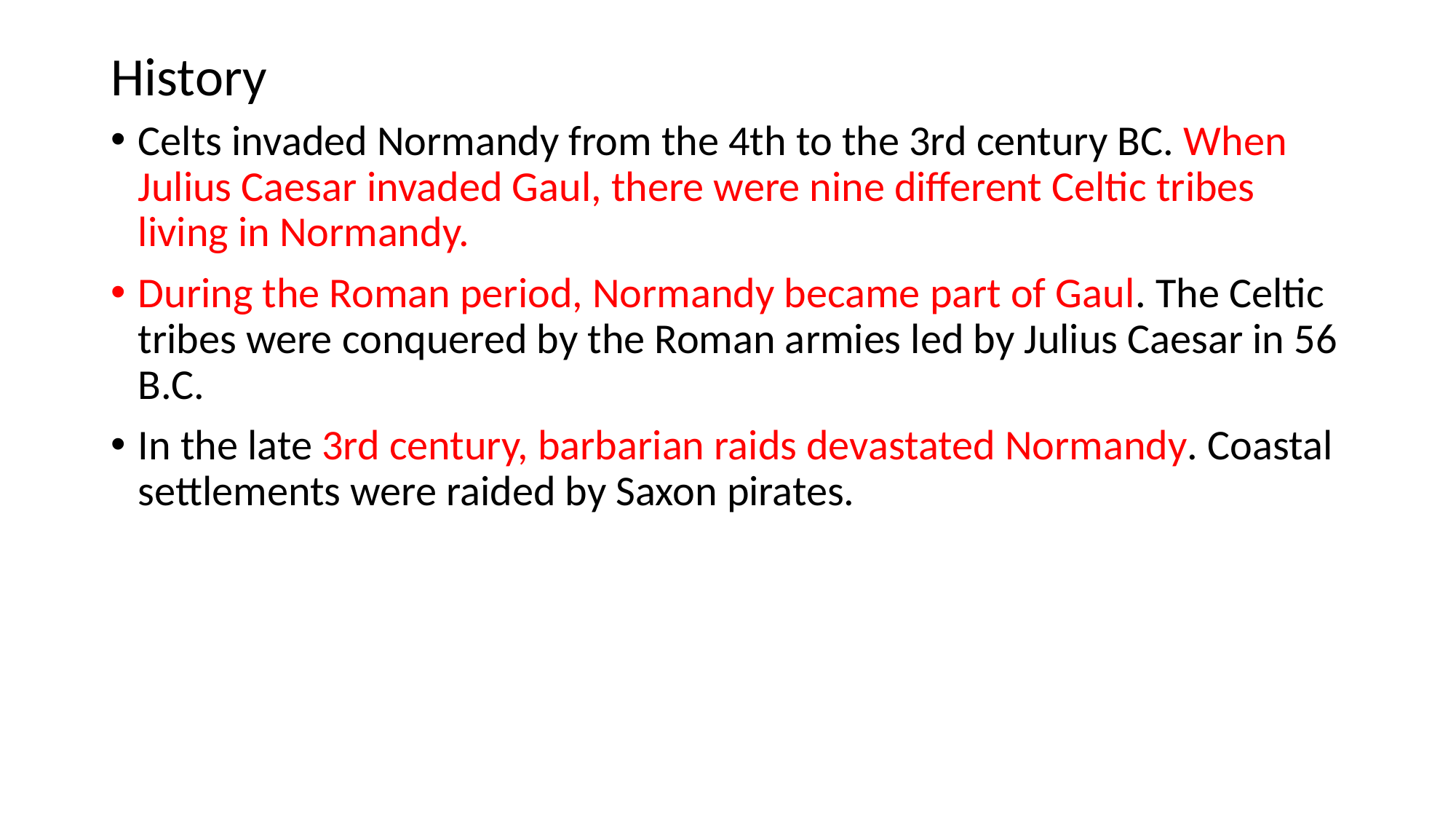

# History
Celts invaded Normandy from the 4th to the 3rd century BC. When Julius Caesar invaded Gaul, there were nine different Celtic tribes living in Normandy.
During the Roman period, Normandy became part of Gaul. The Celtic tribes were conquered by the Roman armies led by Julius Caesar in 56 B.C.
In the late 3rd century, barbarian raids devastated Normandy. Coastal settlements were raided by Saxon pirates.